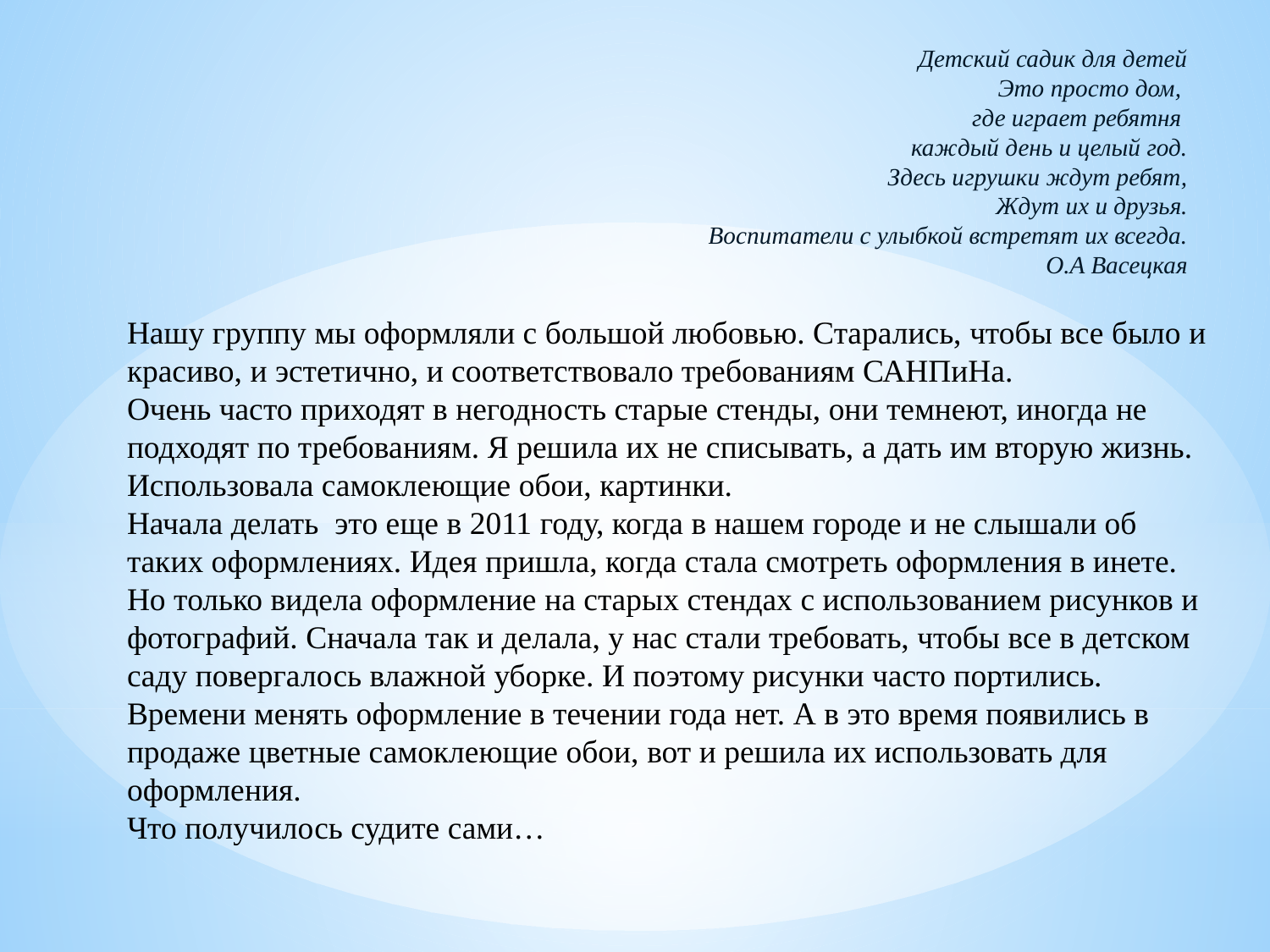

Детский садик для детей
Это просто дом,
где играет ребятня
каждый день и целый год.
Здесь игрушки ждут ребят,
Ждут их и друзья.
Воспитатели с улыбкой встретят их всегда.
О.А Васецкая
Нашу группу мы оформляли с большой любовью. Старались, чтобы все было и красиво, и эстетично, и соответствовало требованиям САНПиНа.
Очень часто приходят в негодность старые стенды, они темнеют, иногда не подходят по требованиям. Я решила их не списывать, а дать им вторую жизнь. Использовала самоклеющие обои, картинки.
Начала делать  это еще в 2011 году, когда в нашем городе и не слышали об таких оформлениях. Идея пришла, когда стала смотреть оформления в инете. Но только видела оформление на старых стендах с использованием рисунков и фотографий. Сначала так и делала, у нас стали требовать, чтобы все в детском саду повергалось влажной уборке. И поэтому рисунки часто портились. Времени менять оформление в течении года нет. А в это время появились в продаже цветные самоклеющие обои, вот и решила их использовать для оформления.
Что получилось судите сами…